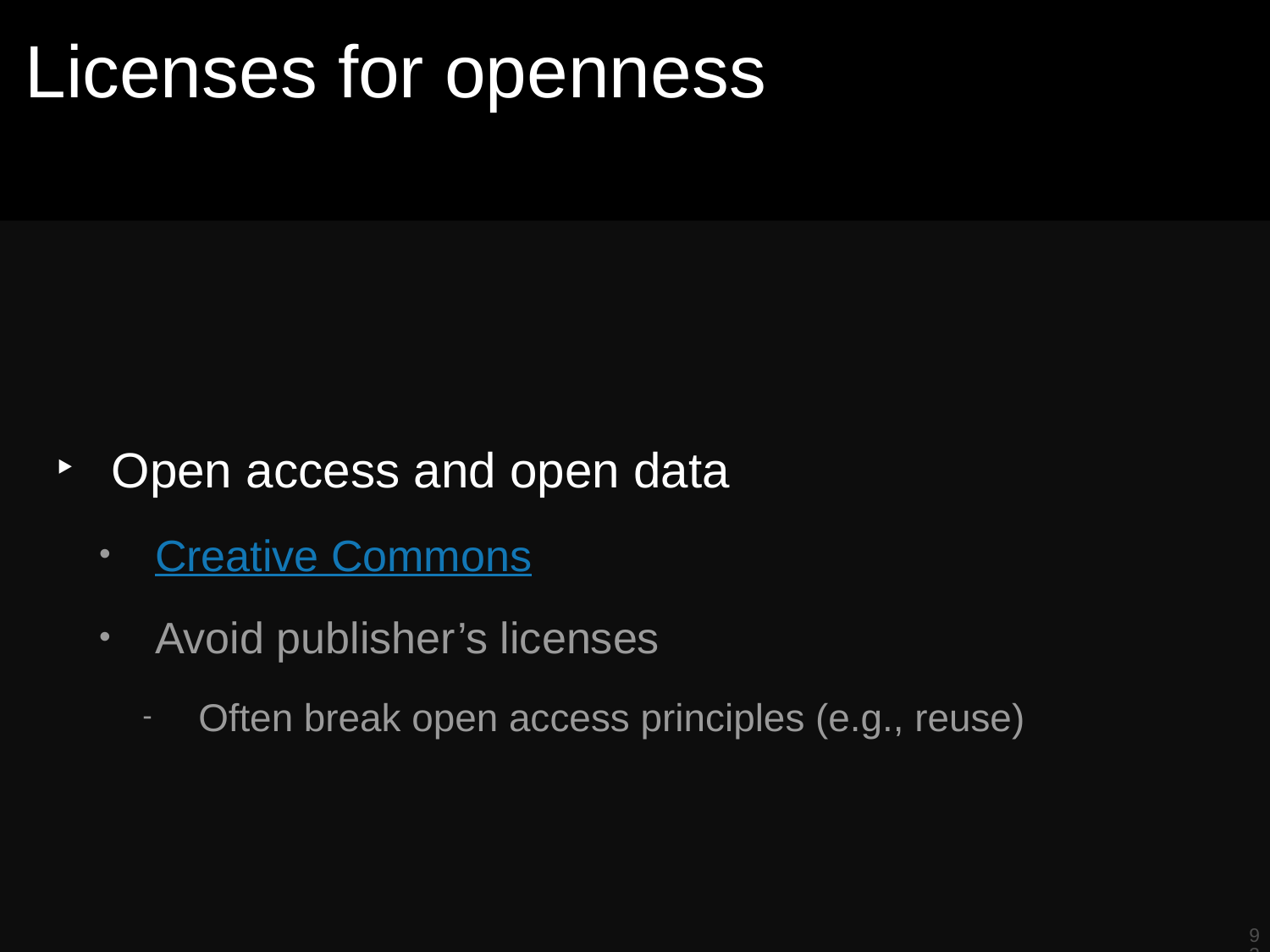

# Licenses for openness
Open access and open data
Creative Commons
Avoid publisher’s licenses
Often break open access principles (e.g., reuse)
93